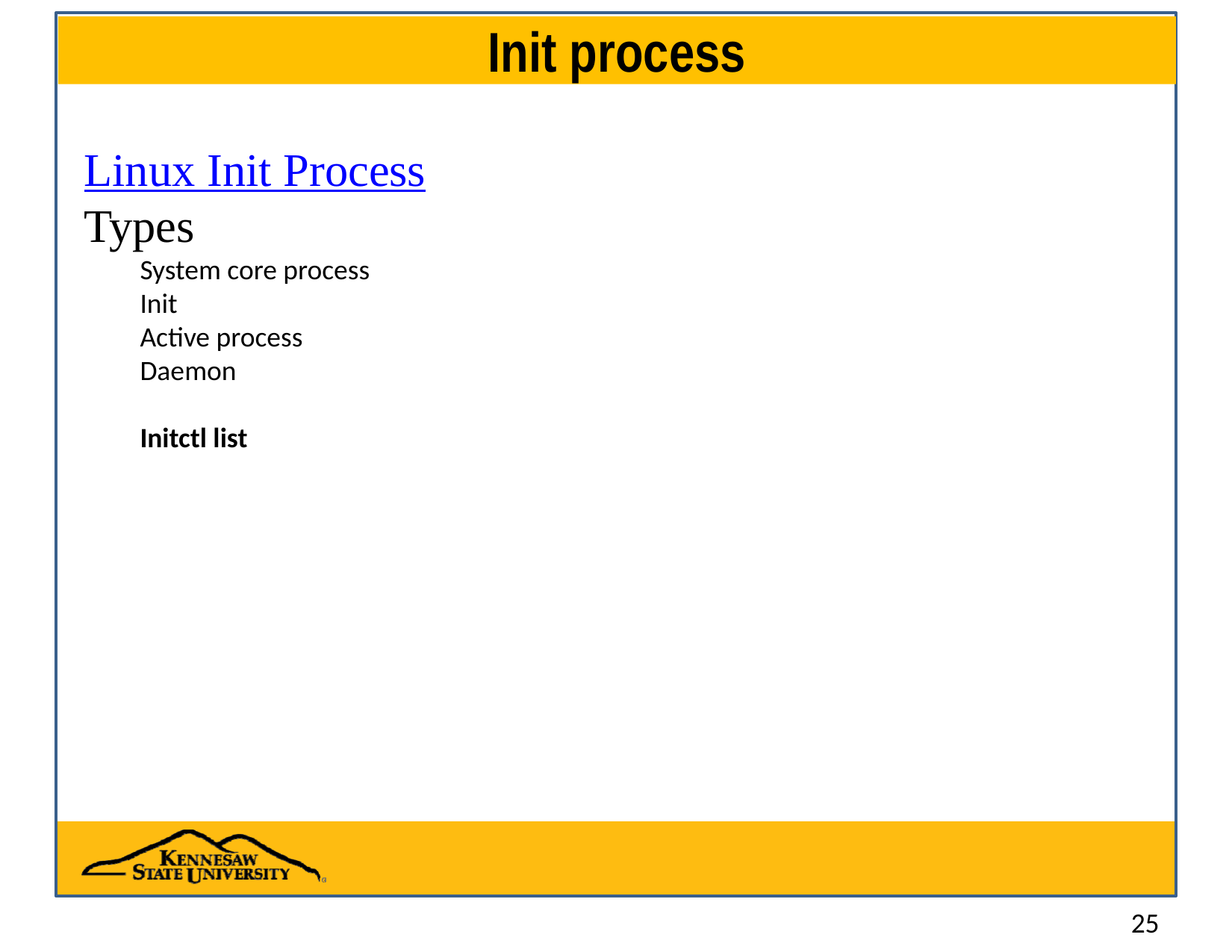

# Init process
Linux Init Process
Types
System core process
Init
Active process
Daemon

Initctl list